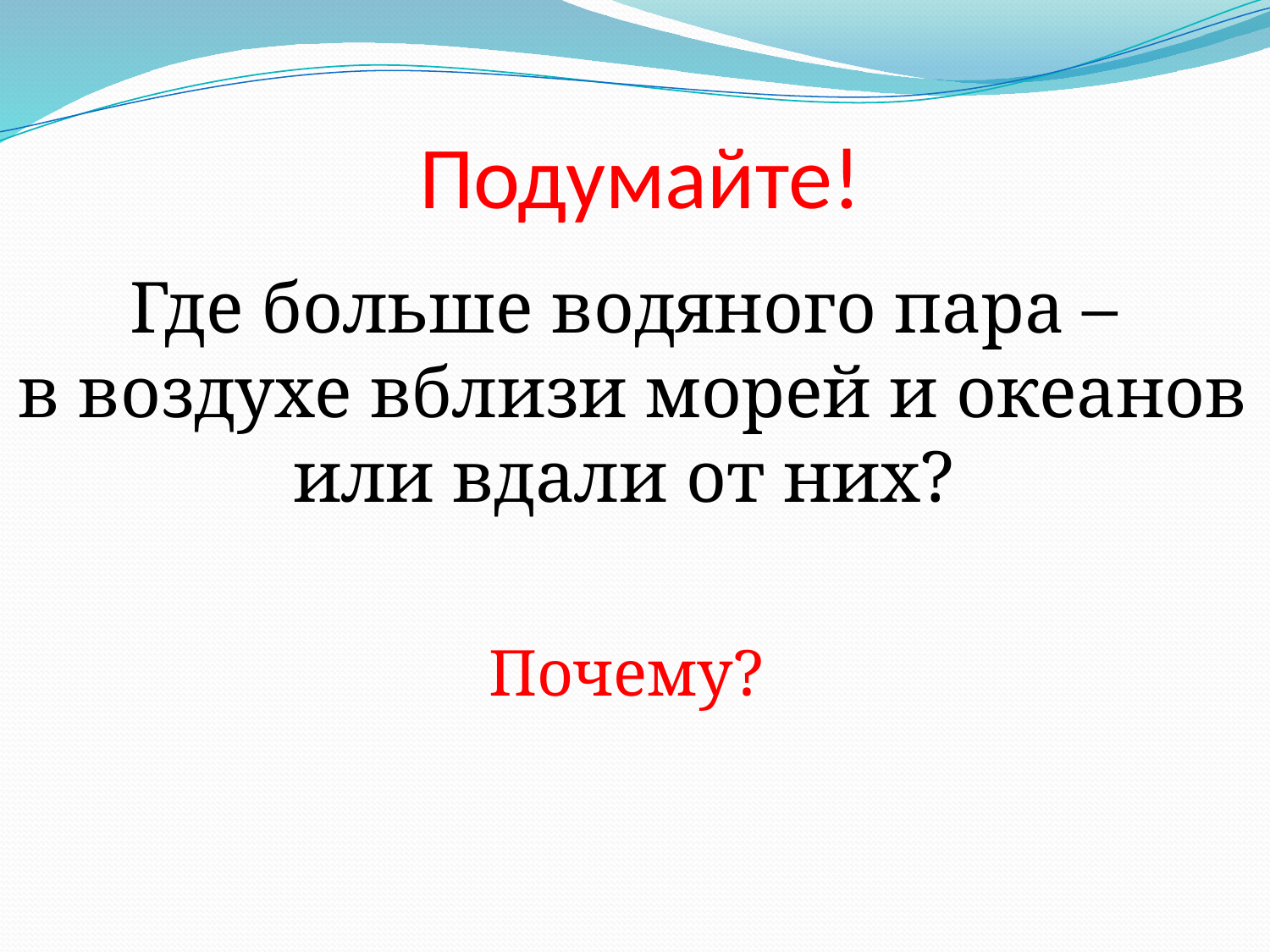

# Подумайте!
Где больше водяного пара –
в воздухе вблизи морей и океанов
или вдали от них?
Почему?